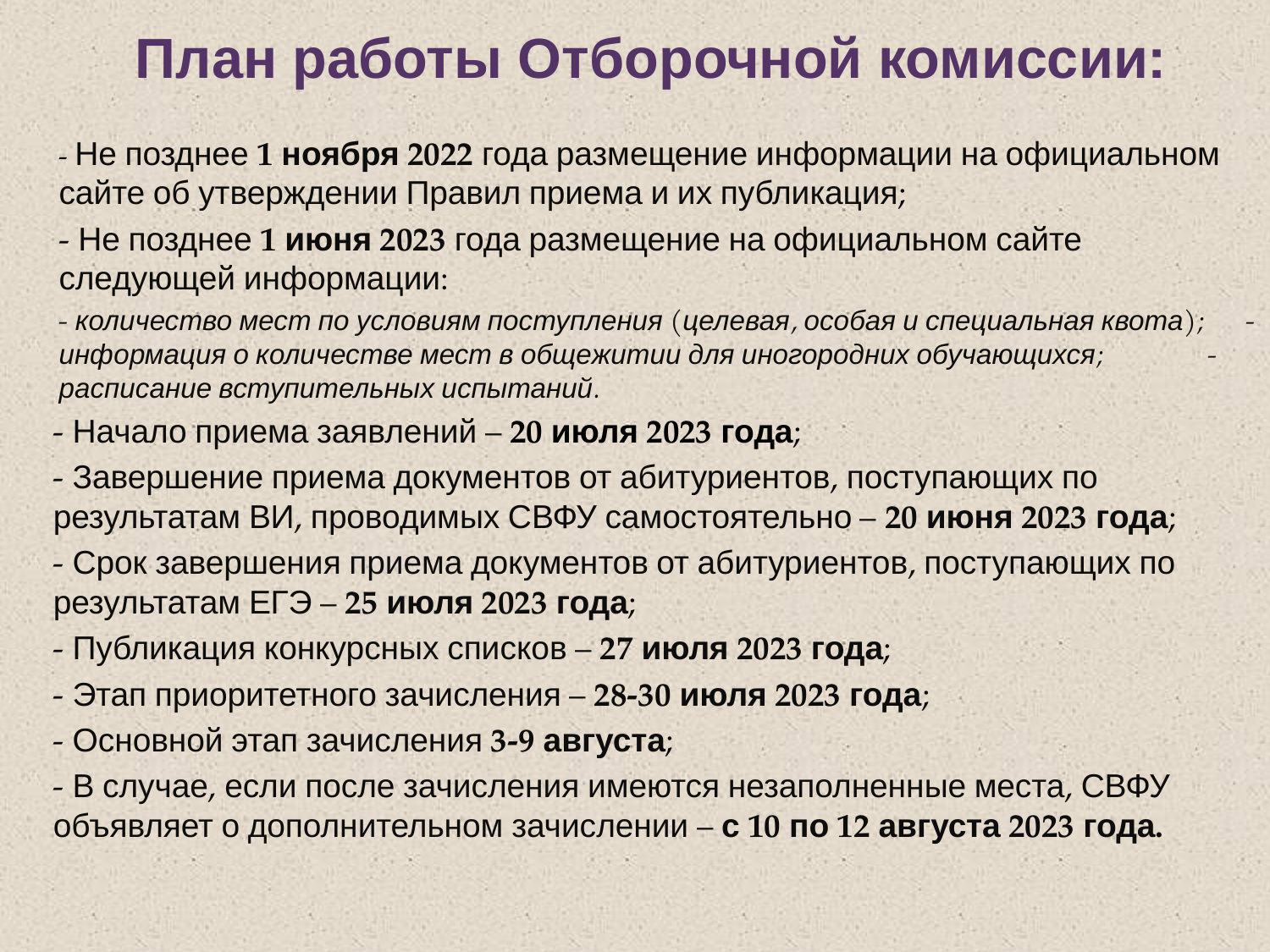

План работы Отборочной комиссии:
	- Не позднее 1 ноября 2022 года размещение информации на официальном сайте об утверждении Правил приема и их публикация;
	- Не позднее 1 июня 2023 года размещение на официальном сайте следующей информации:
- количество мест по условиям поступления (целевая, особая и специальная квота);      - информация о количестве мест в общежитии для иногородних обучающихся;               - расписание вступительных испытаний.
	- Начало приема заявлений – 20 июля 2023 года;
	- Завершение приема документов от абитуриентов, поступающих по результатам ВИ, проводимых СВФУ самостоятельно – 20 июня 2023 года;
	- Срок завершения приема документов от абитуриентов, поступающих по результатам ЕГЭ – 25 июля 2023 года;
	- Публикация конкурсных списков – 27 июля 2023 года;
	- Этап приоритетного зачисления – 28-30 июля 2023 года;
	- Основной этап зачисления 3-9 августа;
	- В случае, если после зачисления имеются незаполненные места, СВФУ объявляет о дополнительном зачислении – с 10 по 12 августа 2023 года.